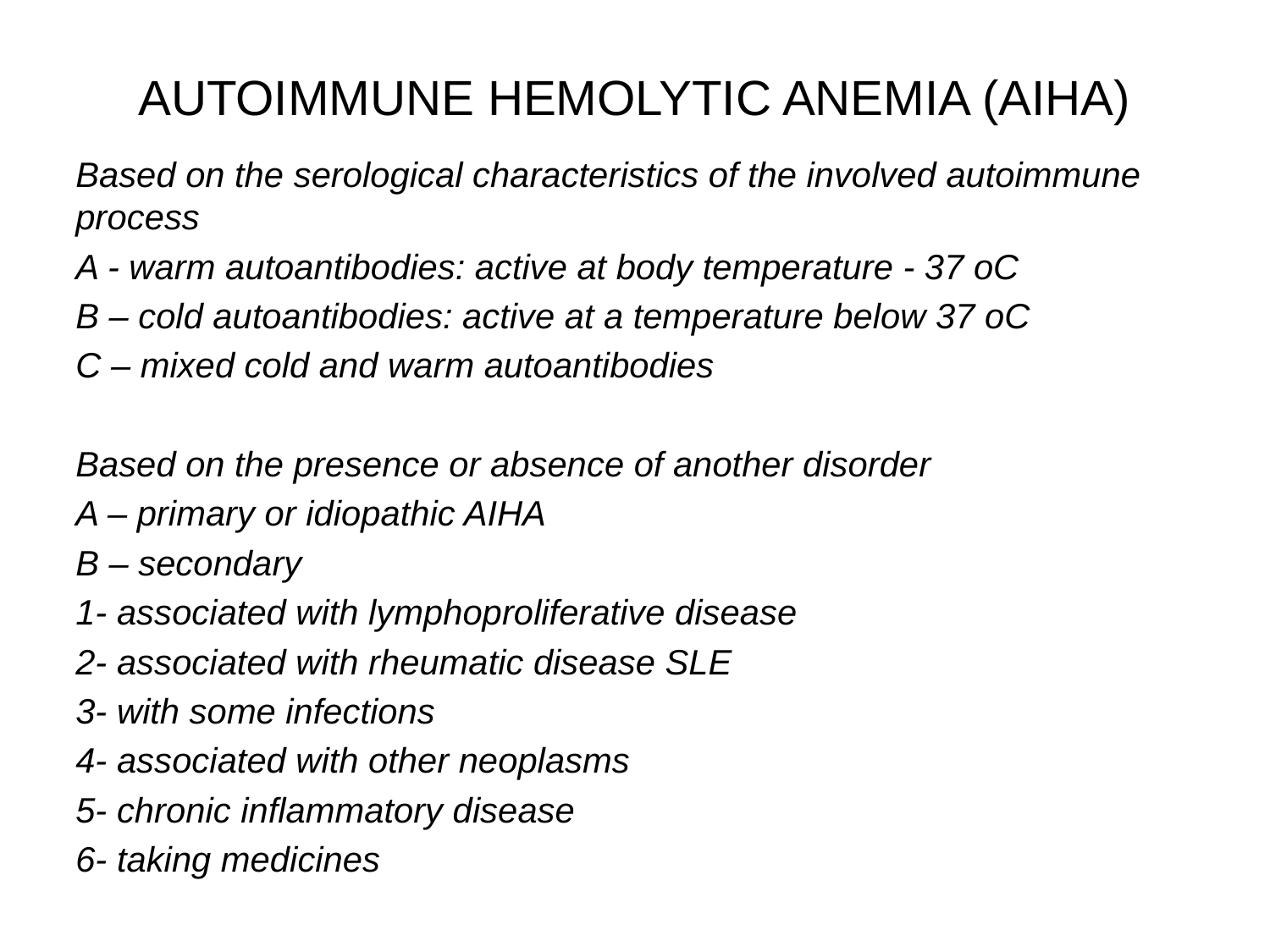

# AUTOIMMUNE HEMOLYTIC ANEMIA (AIHA)
Based on the serological characteristics of the involved autoimmune process
A - warm autoantibodies: active at body temperature - 37 oC
B – cold autoantibodies: active at a temperature below 37 oC
C – mixed cold and warm autoantibodies

Based on the presence or absence of another disorder
A – primary or idiopathic AIHA
B – secondary
1- associated with lymphoproliferative disease
2- associated with rheumatic disease SLE
3- with some infections
4- associated with other neoplasms
5- chronic inflammatory disease
6- taking medicines